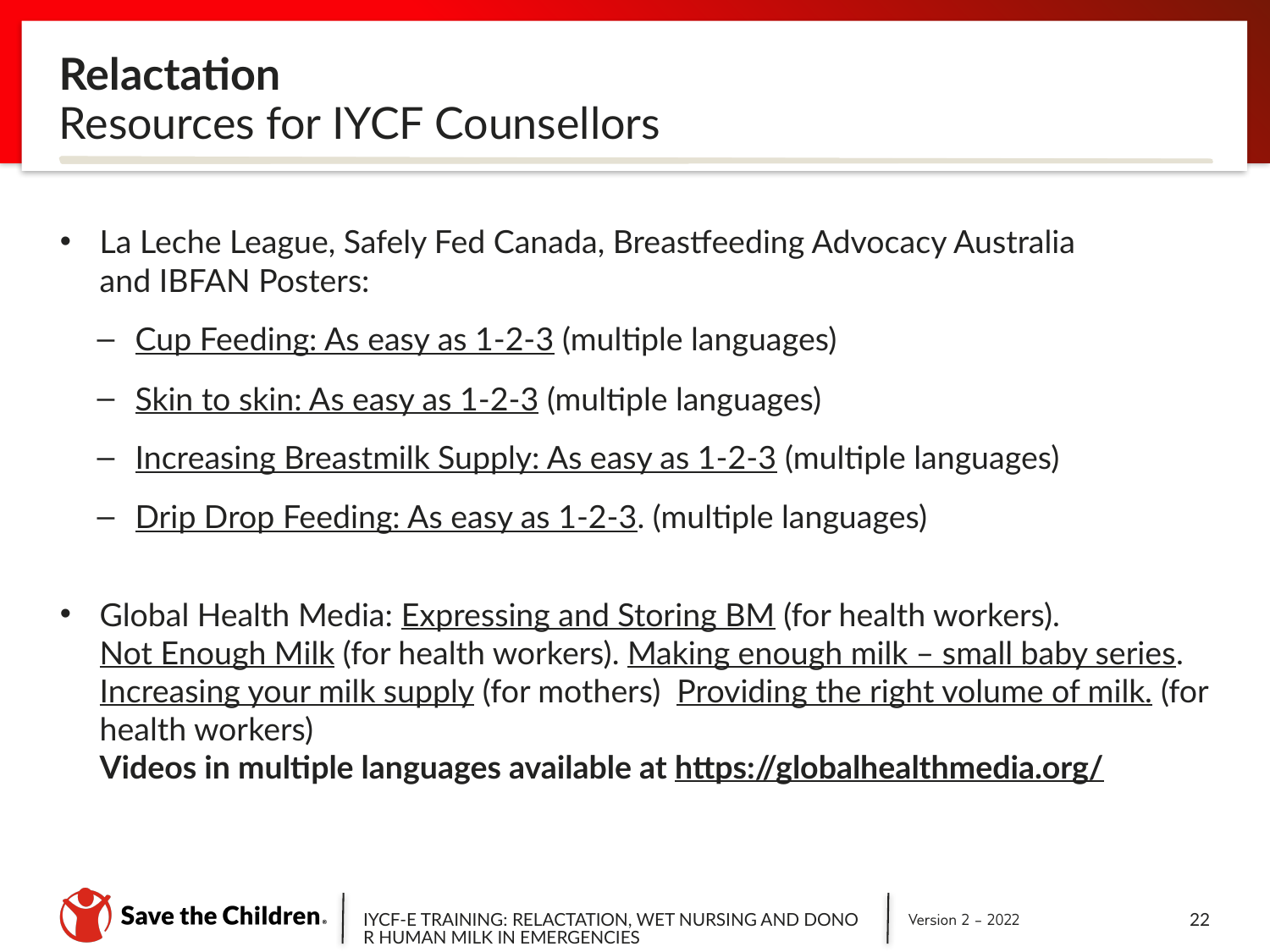

# Resources for IYCF Counsellors
Relactation
La Leche League, Safely Fed Canada, Breastfeeding Advocacy Australia and IBFAN Posters:
Cup Feeding: As easy as 1-2-3 (multiple languages)
Skin to skin: As easy as 1-2-3 (multiple languages)
Increasing Breastmilk Supply: As easy as 1-2-3 (multiple languages)
Drip Drop Feeding: As easy as 1-2-3. (multiple languages)
Global Health Media: Expressing and Storing BM (for health workers). Not Enough Milk (for health workers). Making enough milk – small baby series. Increasing your milk supply (for mothers)  Providing the right volume of milk. (for health workers)
Videos in multiple languages available at https://globalhealthmedia.org/

IYCF-E TRAINING: RELACTATION, WET NURSING AND DONOR HUMAN MILK IN EMERGENCIES
Version 2 – 2022
22